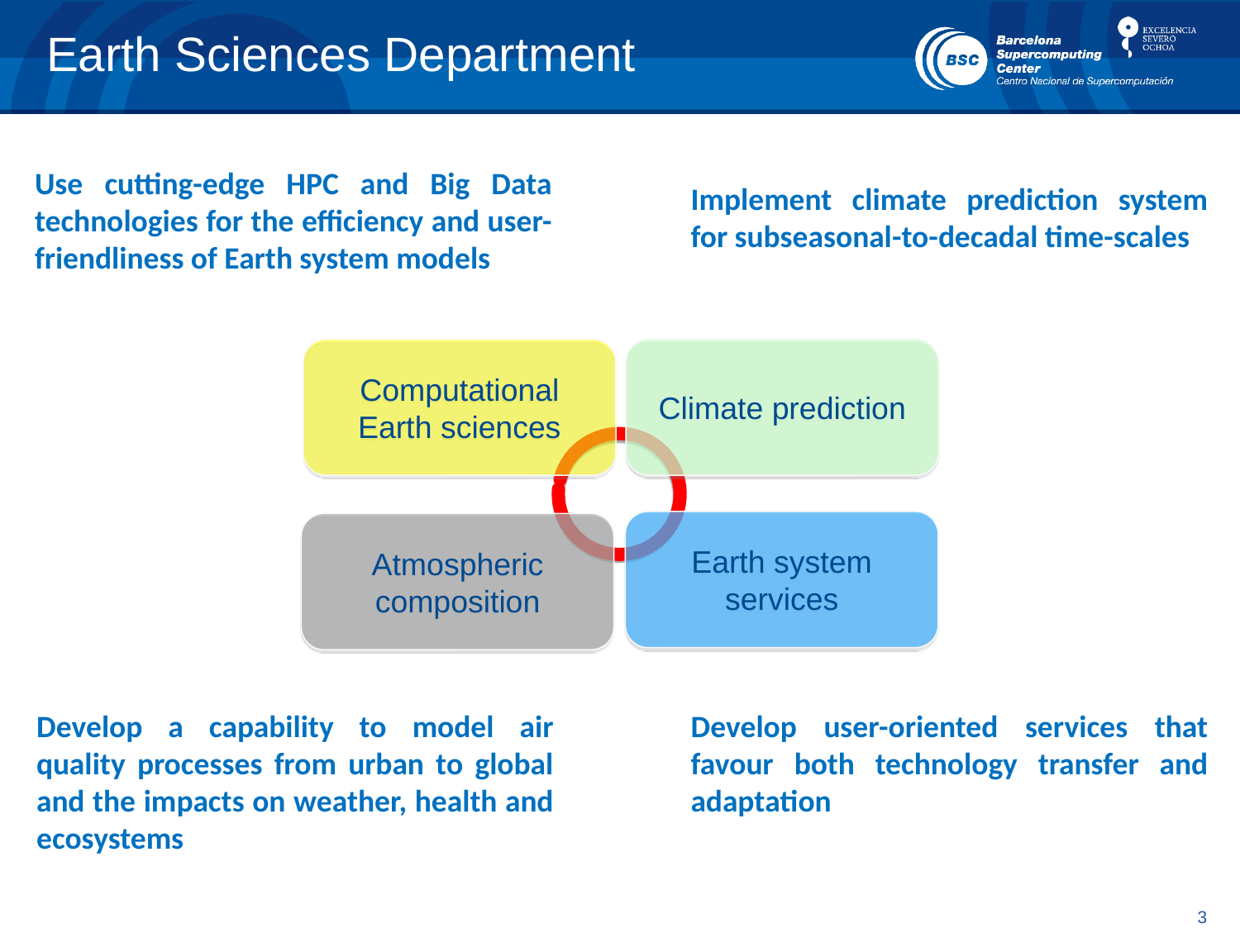

Earth Sciences Department
Use cutting-edge HPC and Big Data technologies for the efficiency and user-friendliness of Earth system models
Implement climate prediction system for subseasonal-to-decadal time-scales
Computational Earth sciences
Climate prediction

Earth system services
Atmospheric composition
Develop a capability to model air quality processes from urban to global and the impacts on weather, health and ecosystems
Develop user-oriented services that favour both technology transfer and adaptation